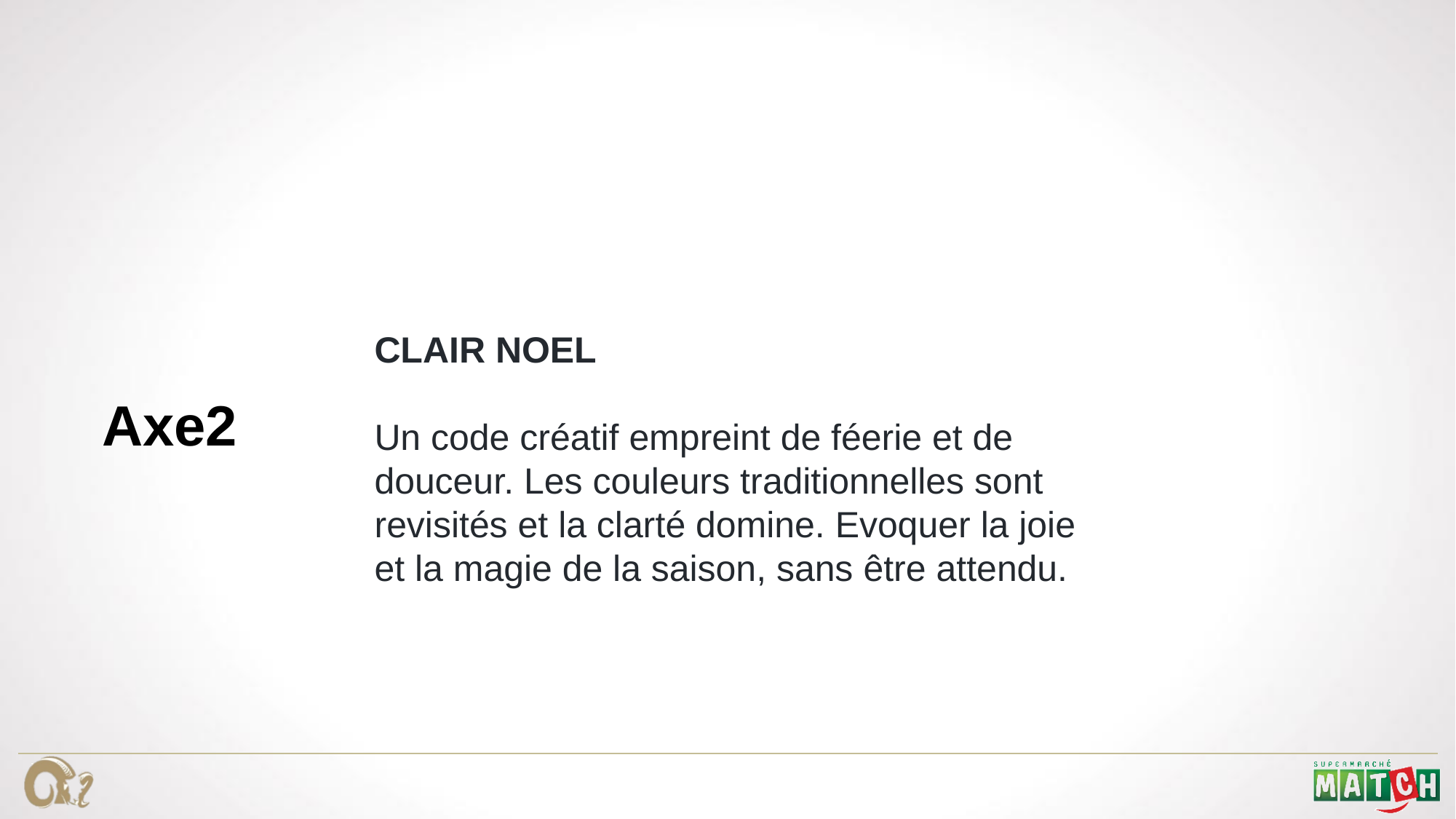

Axe2

CLAIR NOEL

Un code créatif empreint de féerie et de douceur. Les couleurs traditionnelles sont revisités et la clarté domine. Evoquer la joie et la magie de la saison, sans être attendu.